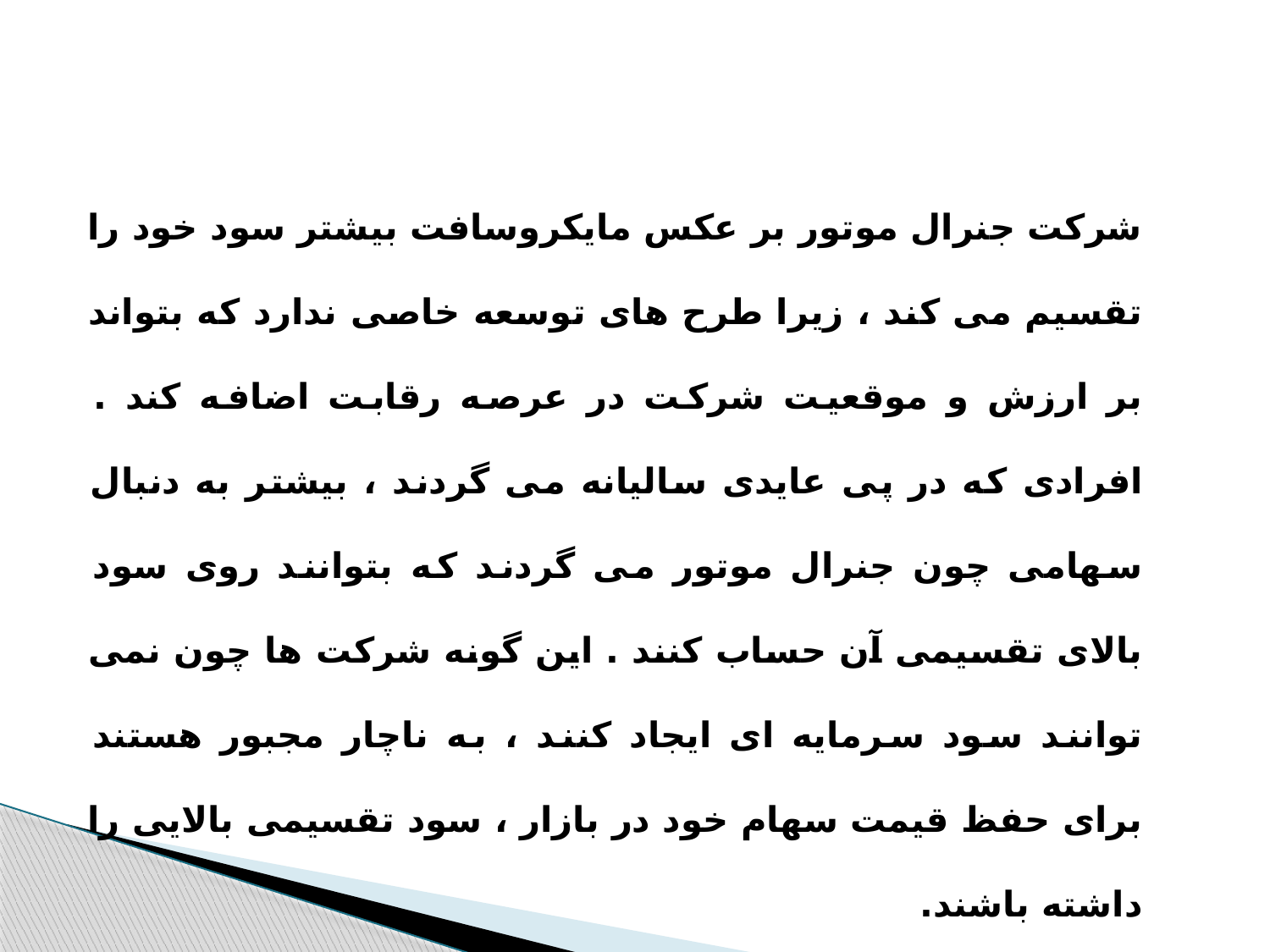

شرکت جنرال موتور بر عکس مایکروسافت بیشتر سود خود را تقسیم می کند ، زیرا طرح های توسعه خاصی ندارد که بتواند بر ارزش و موقعیت شرکت در عرصه رقابت اضافه کند . افرادی که در پی عایدی سالیانه می گردند ، بیشتر به دنبال سهامی چون جنرال موتور می گردند که بتوانند روی سود بالای تقسیمی آن حساب کنند . این گونه شرکت ها چون نمی توانند سود سرمایه ای ایجاد کنند ، به ناچار مجبور هستند برای حفظ قیمت سهام خود در بازار ، سود تقسیمی بالایی را داشته باشند.